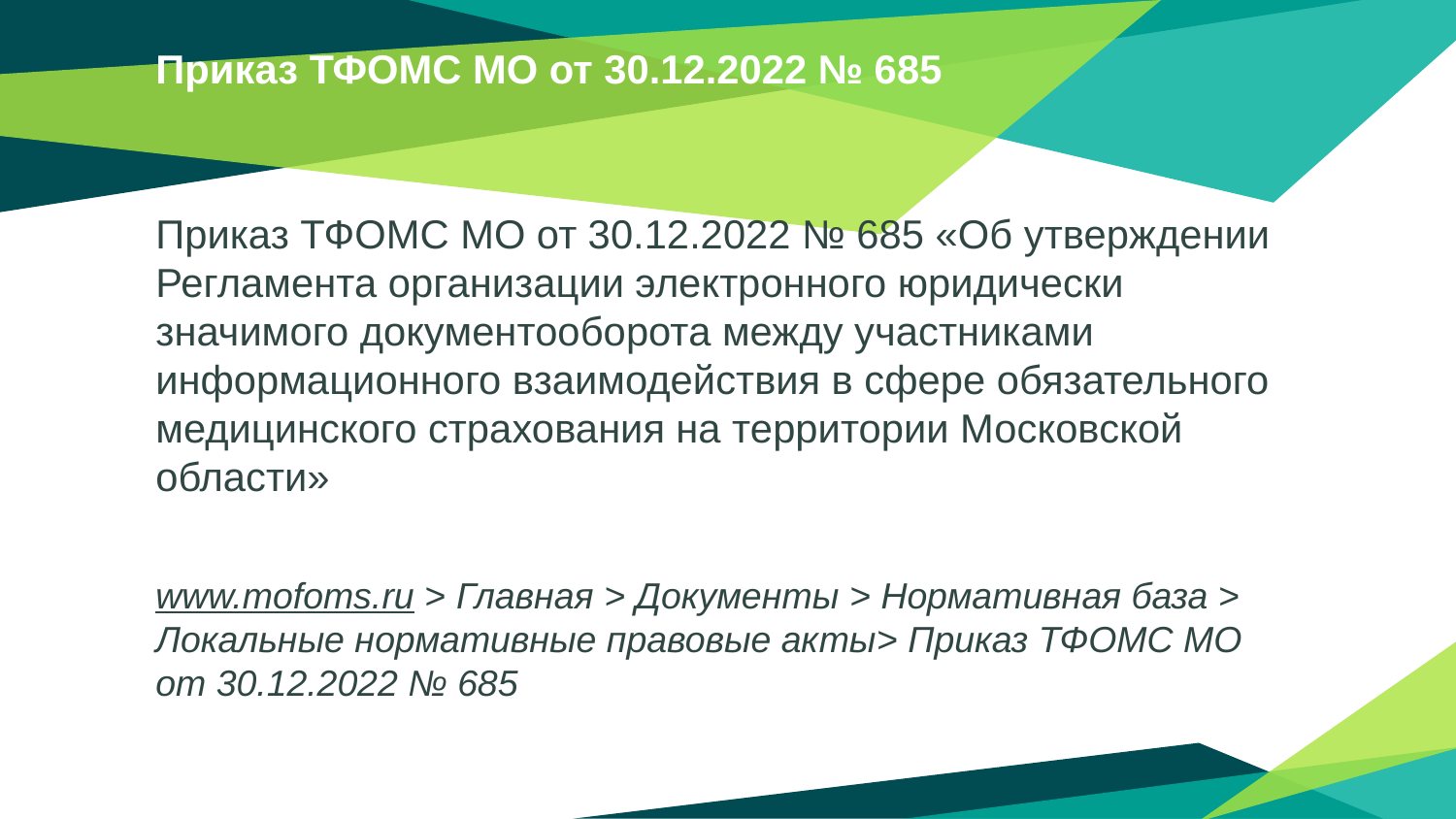

# Приказ ТФОМС МО от 30.12.2022 № 685
Приказ ТФОМС МО от 30.12.2022 № 685 «Об утверждении Регламента организации электронного юридически значимого документооборота между участниками информационного взаимодействия в сфере обязательного медицинского страхования на территории Московской области»

www.mofoms.ru > Главная > Документы > Нормативная база > Локальные нормативные правовые акты> Приказ ТФОМС МО от 30.12.2022 № 685
31